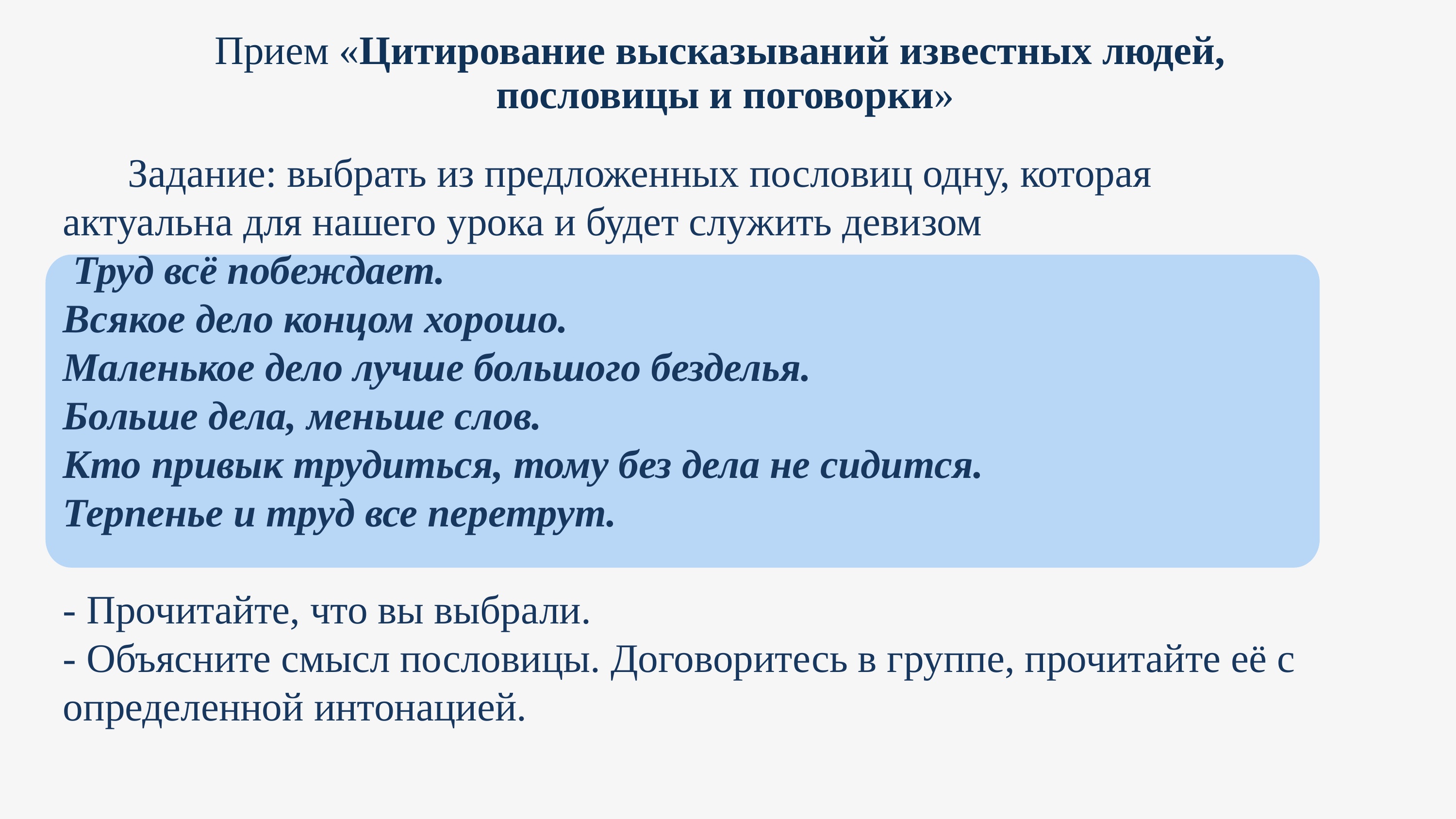

Прием «Цитирование высказываний известных людей,
пословицы и поговорки»

        Задание: выбрать из предложенных пословиц одну, которая актуальна для нашего урока и будет служить девизом
 Труд всё побеждает.
Всякое дело концом хорошо.
Маленькое дело лучше большого безделья.
Больше дела, меньше слов.
Кто привык трудиться, тому без дела не сидится.
Терпенье и труд все перетрут.

- Прочитайте, что вы выбрали.
- Объясните смысл пословицы. Договоритесь в группе, прочитайте её с определенной интонацией.